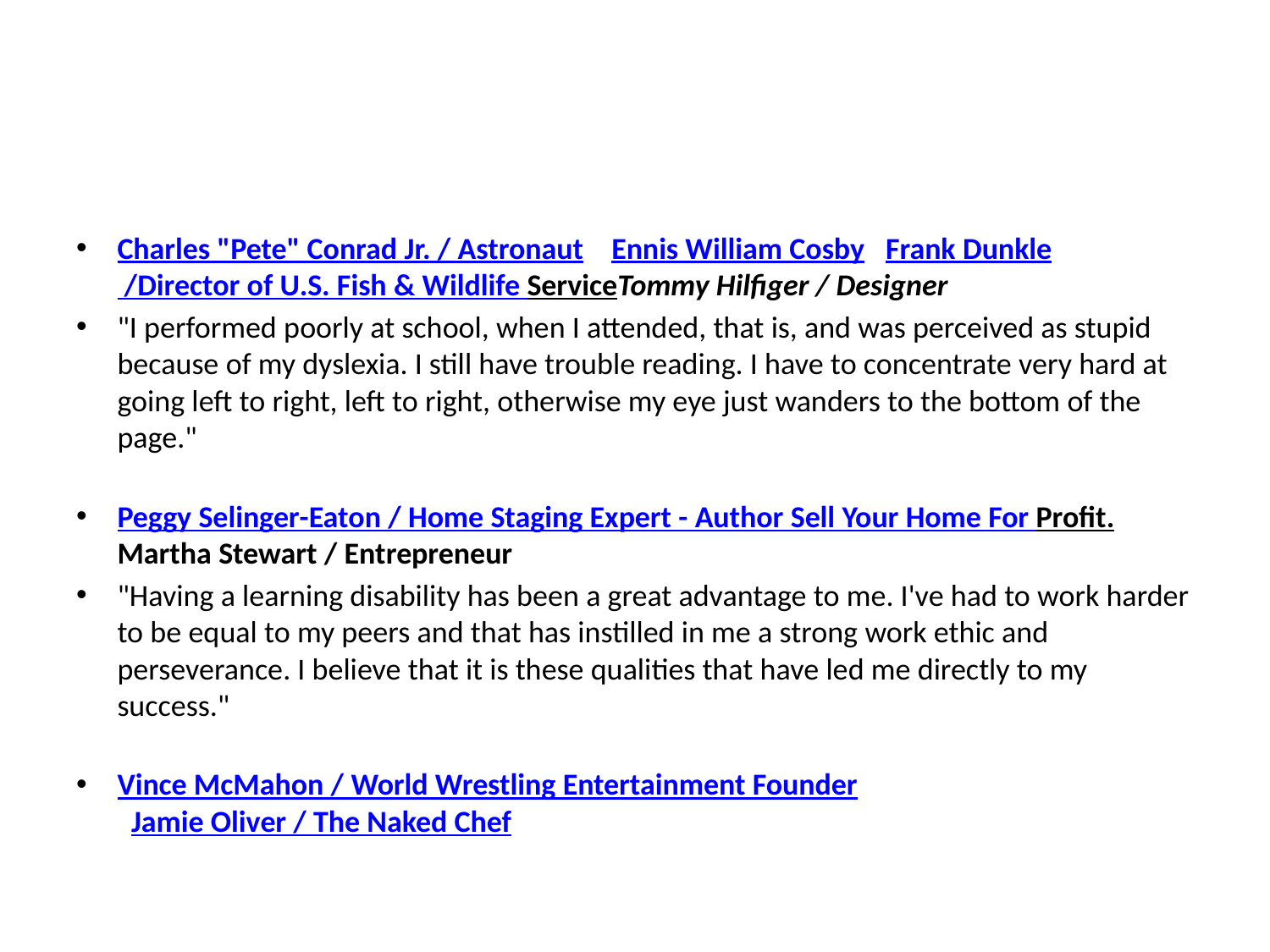

#
Charles "Pete" Conrad Jr. / Astronaut    Ennis William Cosby   Frank Dunkle /Director of U.S. Fish & Wildlife ServiceTommy Hilfiger / Designer
"I performed poorly at school, when I attended, that is, and was perceived as stupid because of my dyslexia. I still have trouble reading. I have to concentrate very hard at going left to right, left to right, otherwise my eye just wanders to the bottom of the page."
Peggy Selinger-Eaton / Home Staging Expert - Author Sell Your Home For Profit.Martha Stewart / Entrepreneur
"Having a learning disability has been a great advantage to me. I've had to work harder to be equal to my peers and that has instilled in me a strong work ethic and perseverance. I believe that it is these qualities that have led me directly to my success."
Vince McMahon / World Wrestling Entertainment Founder
  Jamie Oliver / The Naked Chef